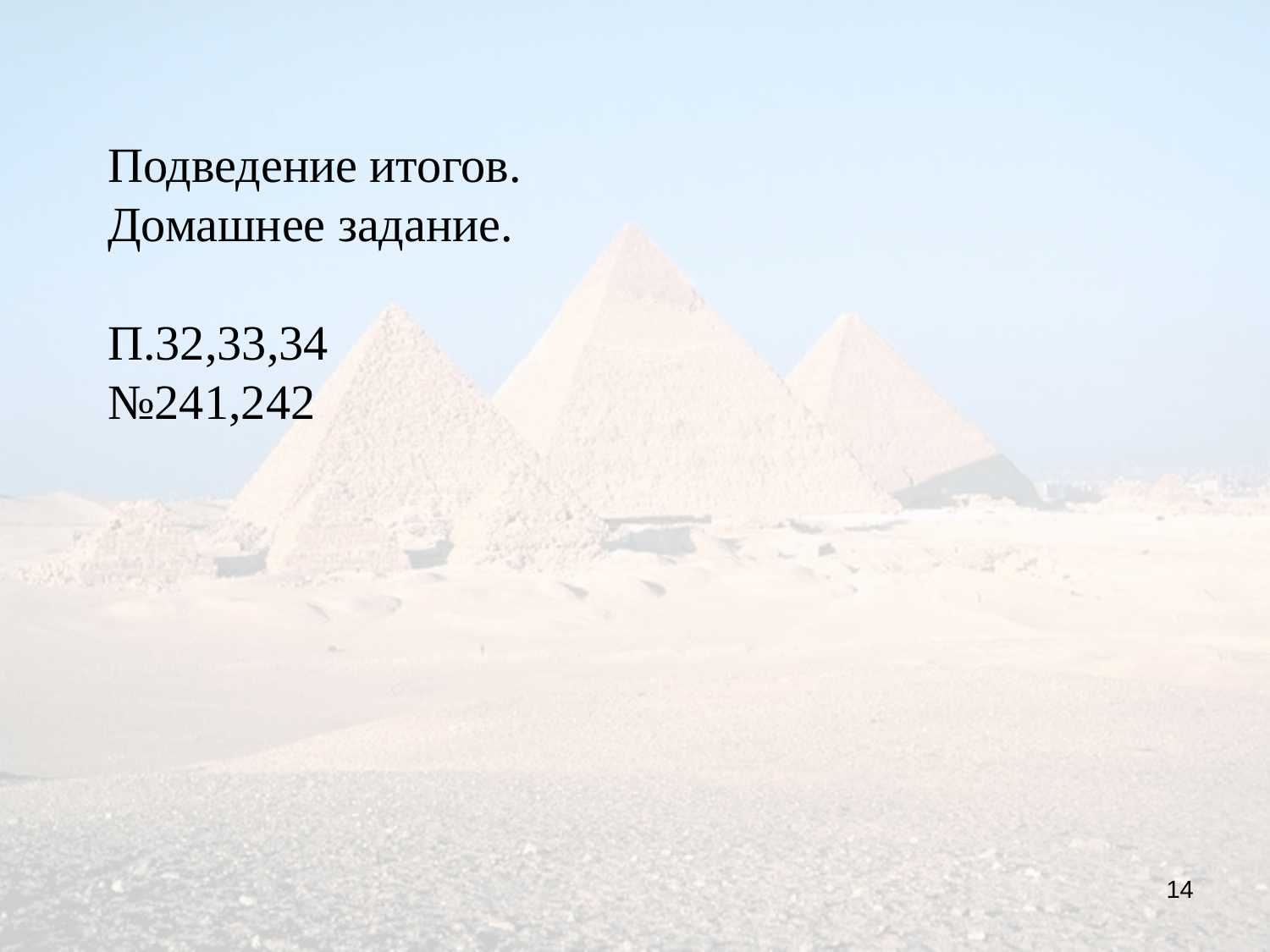

Подведение итогов.
Домашнее задание.

П.32,33,34
№241,242
14